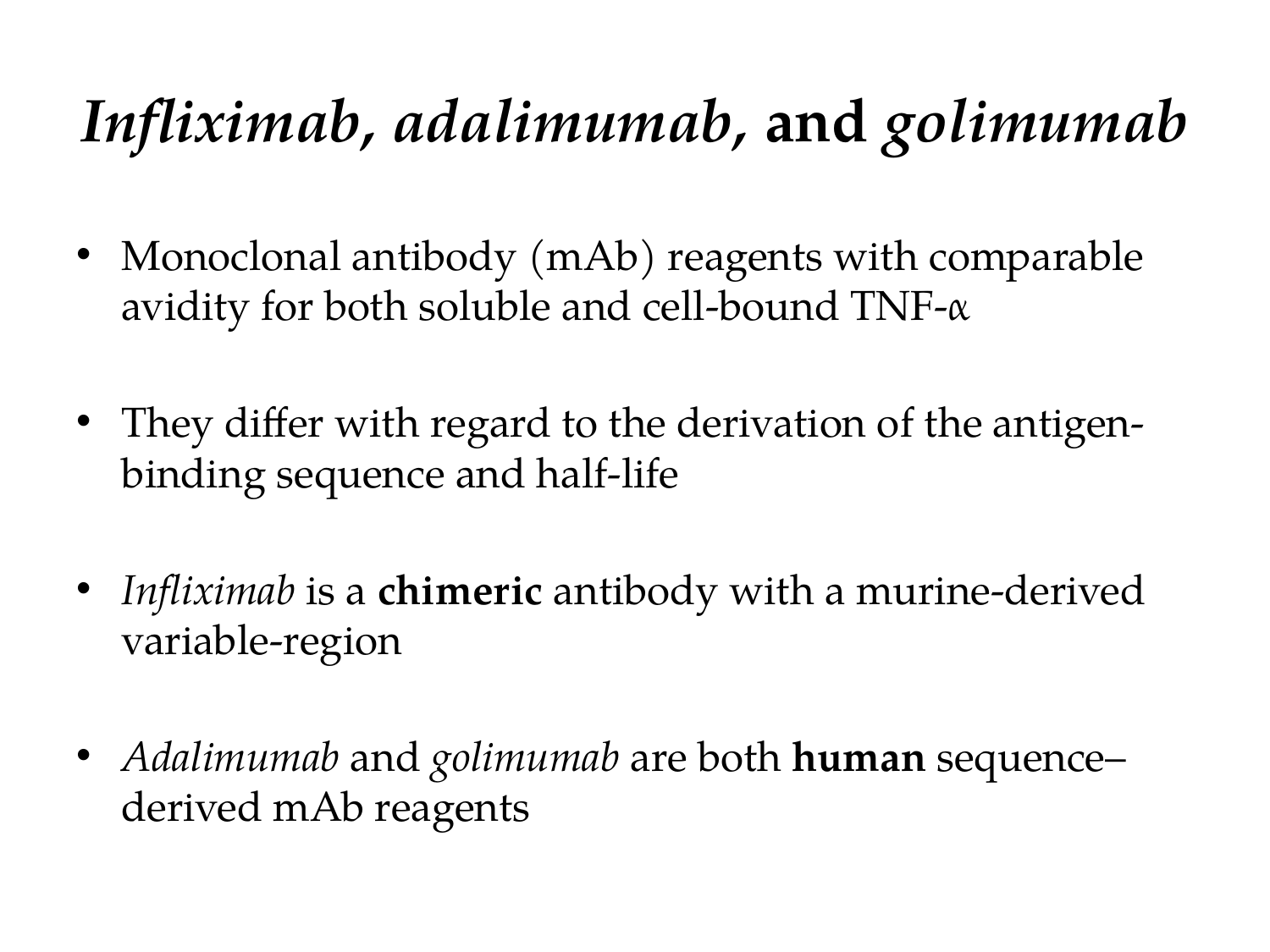

# Infliximab, adalimumab, and golimumab
Monoclonal antibody (mAb) reagents with comparable avidity for both soluble and cell-bound TNF-α

They differ with regard to the derivation of the antigen-binding sequence and half-life

Infliximab is a chimeric antibody with a murine-derived variable-region

Adalimumab and golimumab are both human sequence–derived mAb reagents